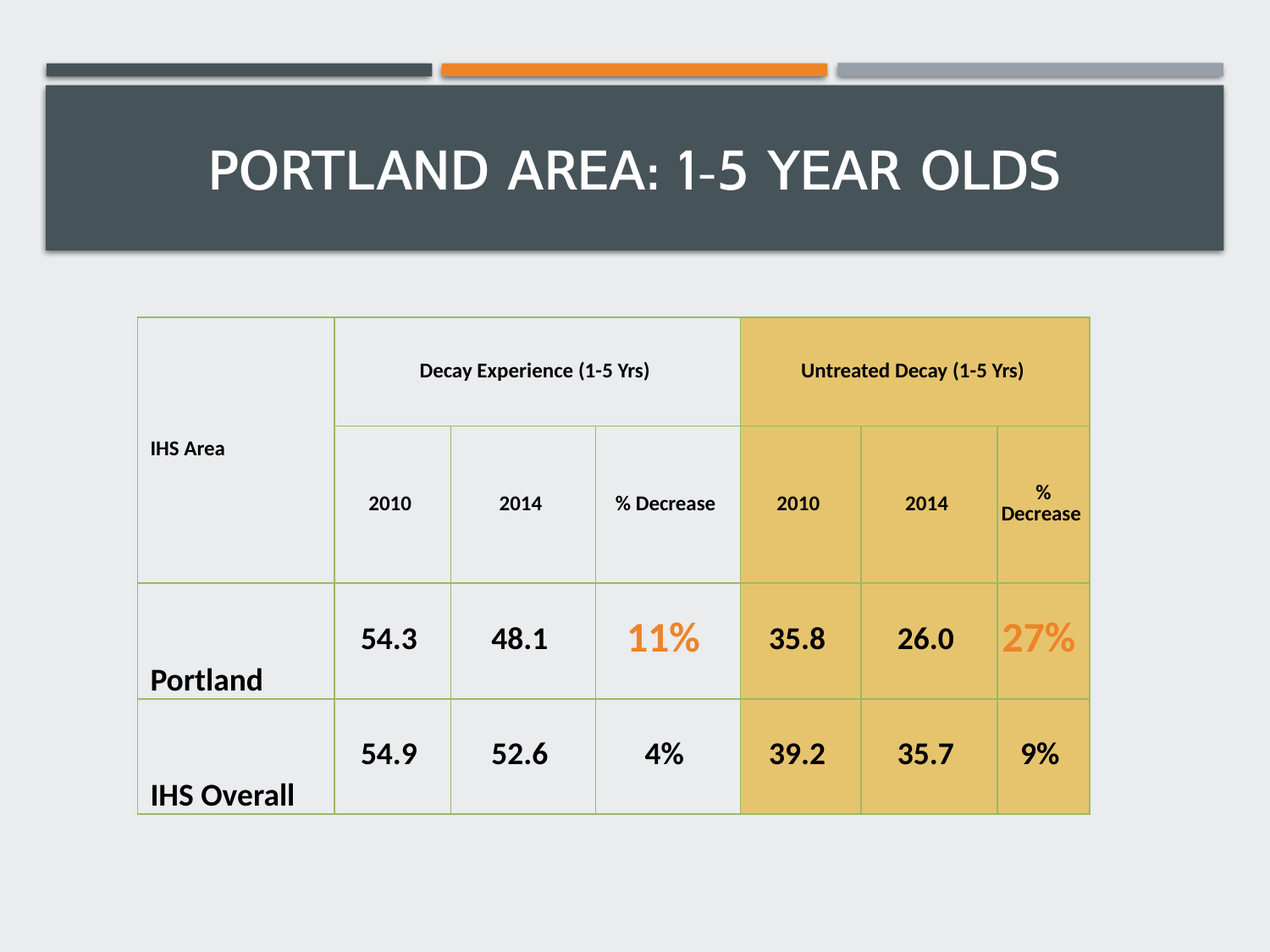

# Portland Area: 1-5 Year olds

| IHS Area | Decay Experience (1-5 Yrs) |  |  | Untreated Decay (1-5 Yrs) |  |  |
| --- | --- | --- | --- | --- | --- | --- |
|  | 2010 | 2014 | % Decrease | 2010 | 2014 | % Decrease |
| Portland | 54.3 | 48.1 | 11% | 35.8 | 26.0 | 27% |
| IHS Overall | 54.9 | 52.6 | 4% | 39.2 | 35.7 | 9% |